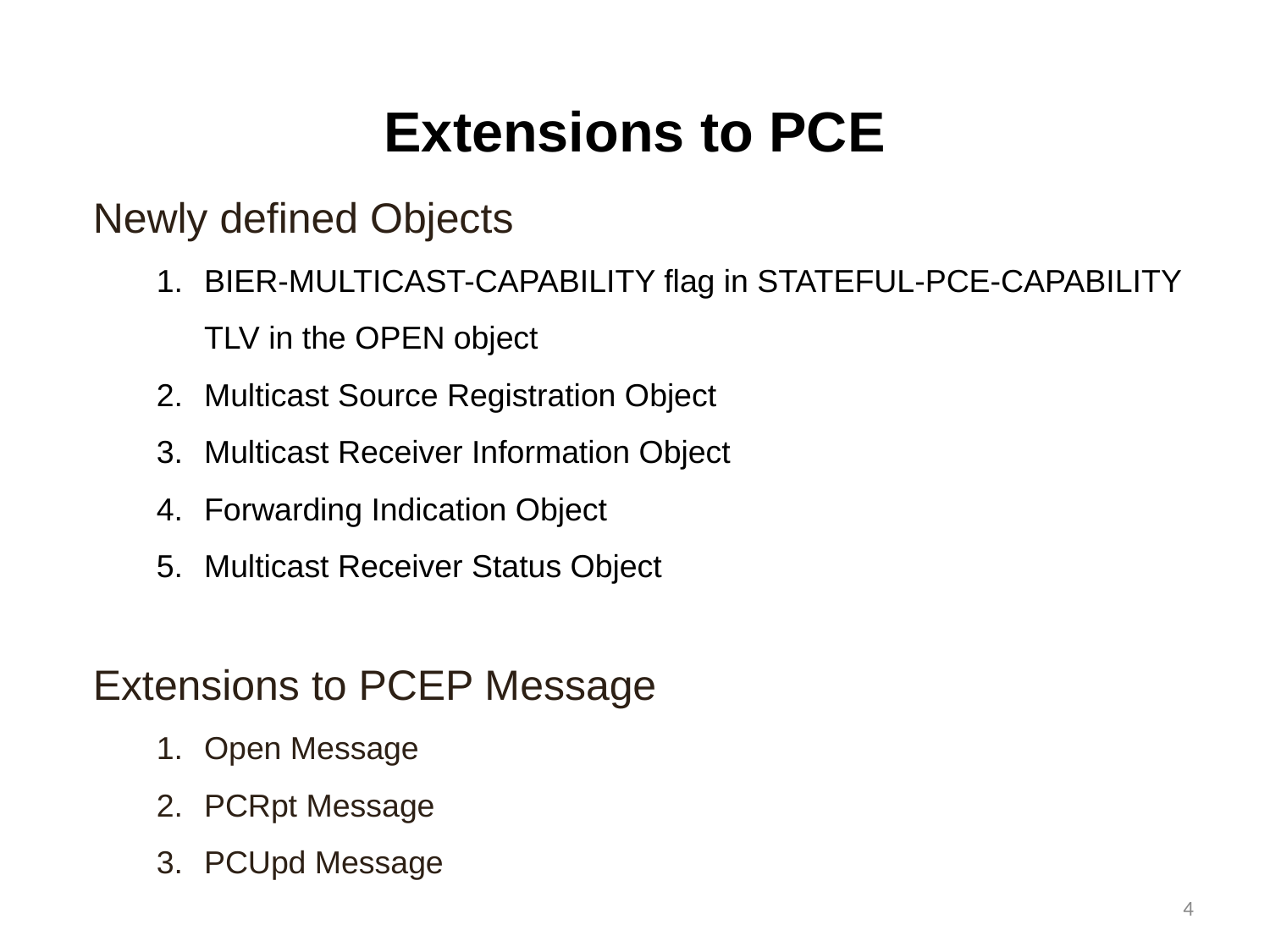

# Extensions to PCE
Newly defined Objects
BIER-MULTICAST-CAPABILITY flag in STATEFUL-PCE-CAPABILITY TLV in the OPEN object
Multicast Source Registration Object
Multicast Receiver Information Object
Forwarding Indication Object
Multicast Receiver Status Object
Extensions to PCEP Message
Open Message
PCRpt Message
PCUpd Message
4